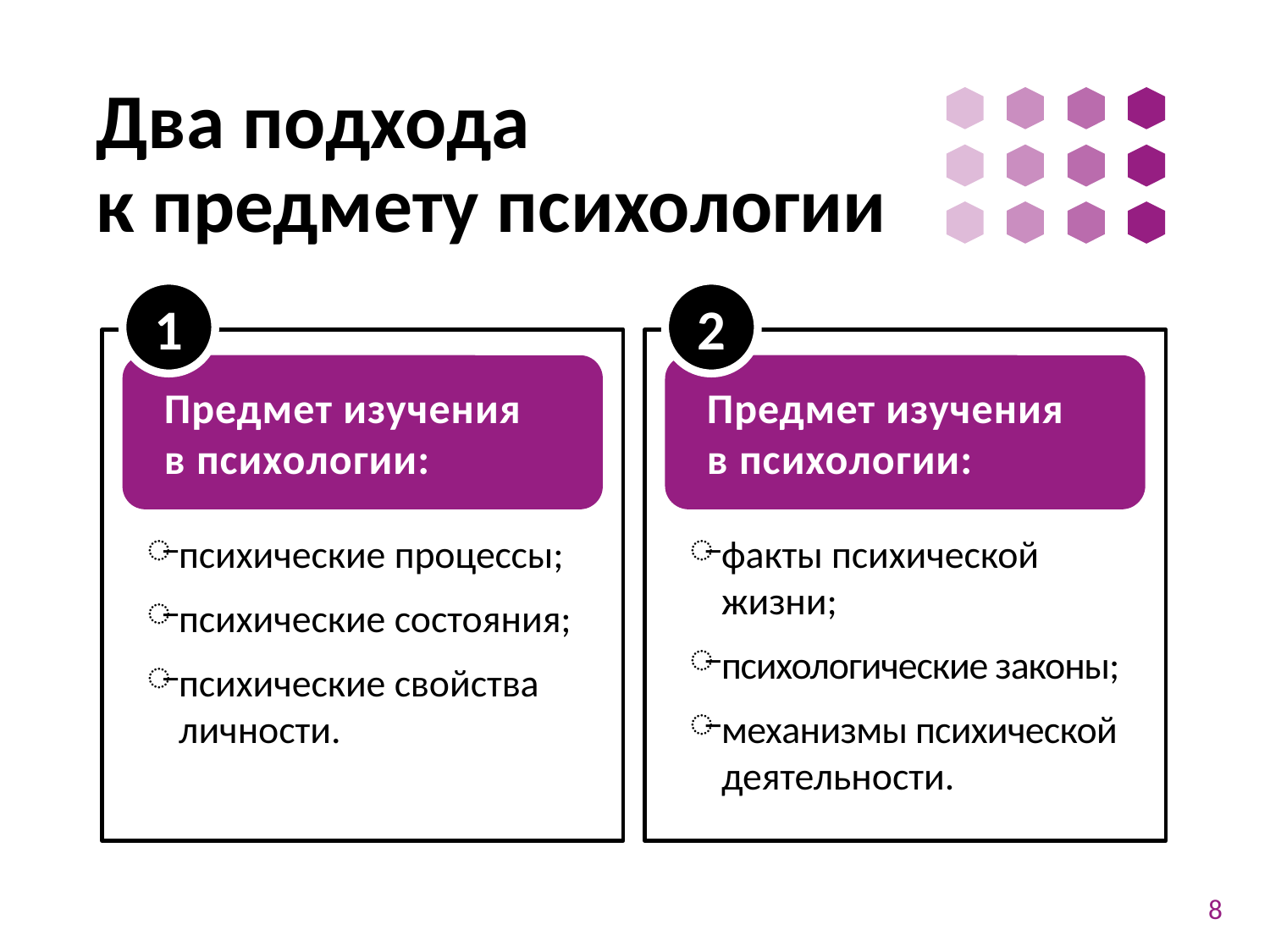

# Два подхода к предмету психологии

1
2
психические процессы;
психические состояния;
психические свойства личности.
факты психической жизни;
психологические законы;
механизмы психической деятельности.
Предмет изучения
в психологии:
Предмет изучения
в психологии:
8